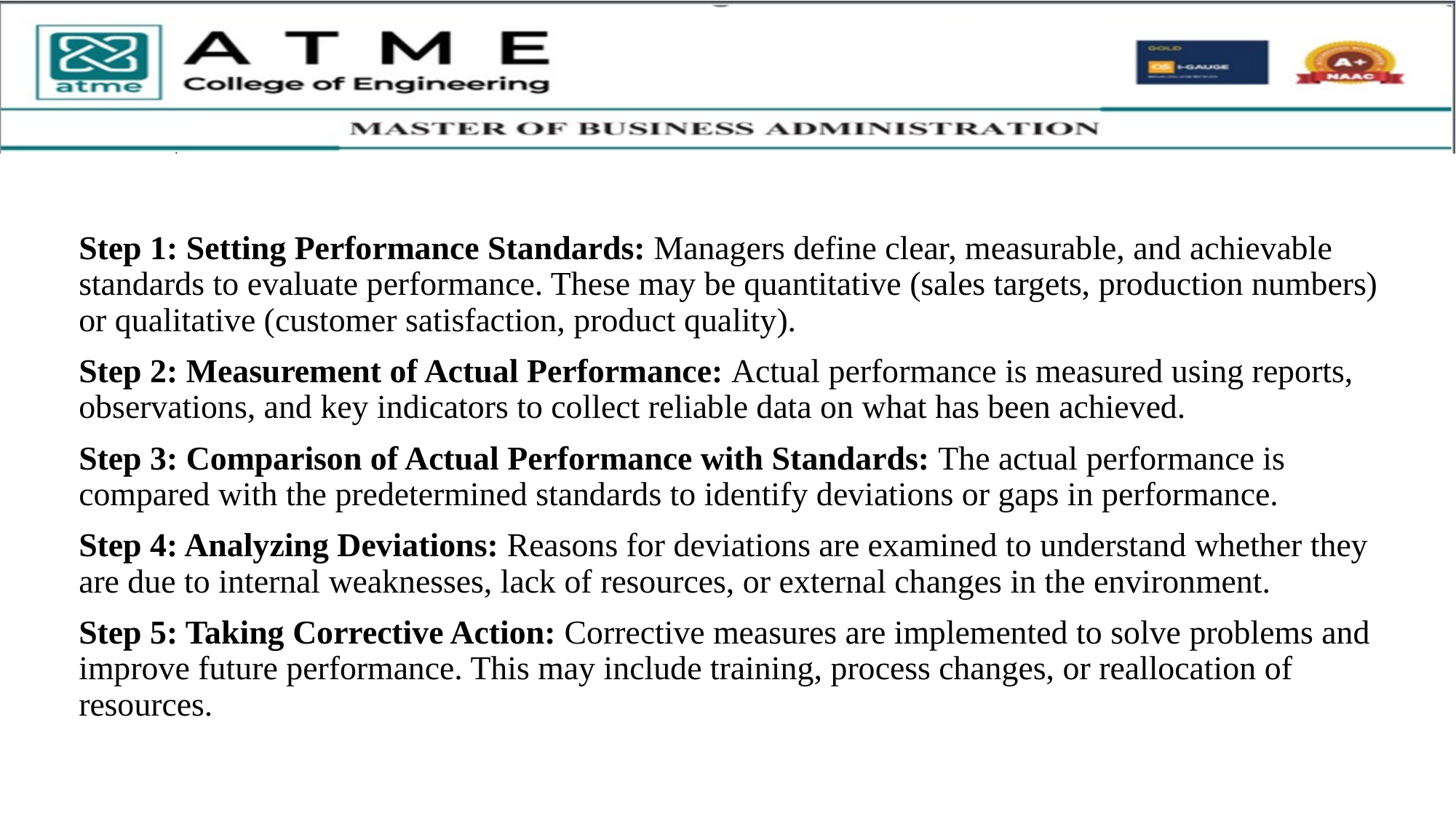

Step 1: Setting Performance Standards: Managers define clear, measurable, and achievable standards to evaluate performance. These may be quantitative (sales targets, production numbers) or qualitative (customer satisfaction, product quality).
Step 2: Measurement of Actual Performance: Actual performance is measured using reports, observations, and key indicators to collect reliable data on what has been achieved.
Step 3: Comparison of Actual Performance with Standards: The actual performance is compared with the predetermined standards to identify deviations or gaps in performance.
Step 4: Analyzing Deviations: Reasons for deviations are examined to understand whether they are due to internal weaknesses, lack of resources, or external changes in the environment.
Step 5: Taking Corrective Action: Corrective measures are implemented to solve problems and improve future performance. This may include training, process changes, or reallocation of resources.